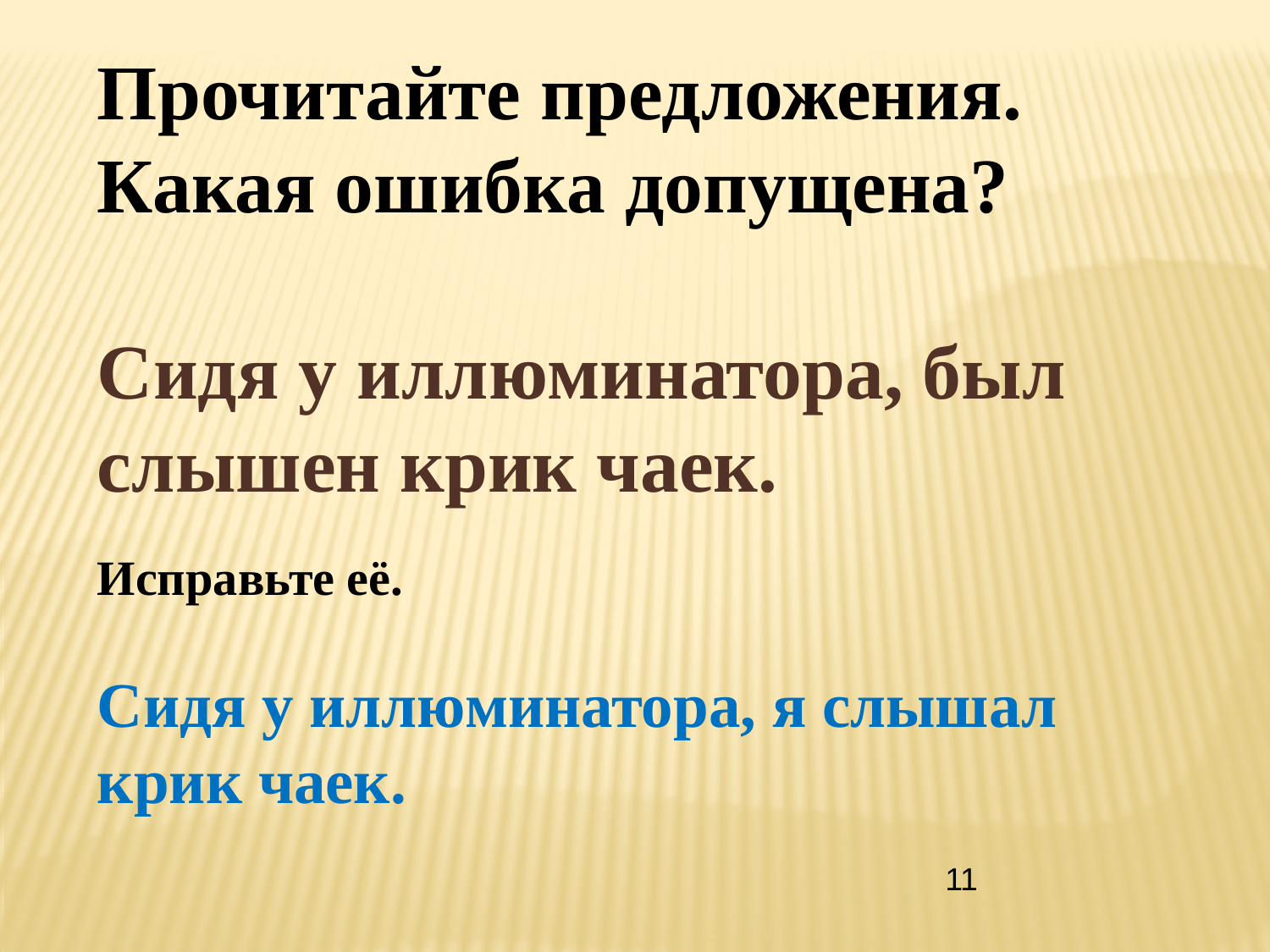

Прочитайте предложения. Какая ошибка допущена?

Сидя у иллюминатора, был слышен крик чаек.

Исправьте её.

Сидя у иллюминатора, я слышал крик чаек.
11